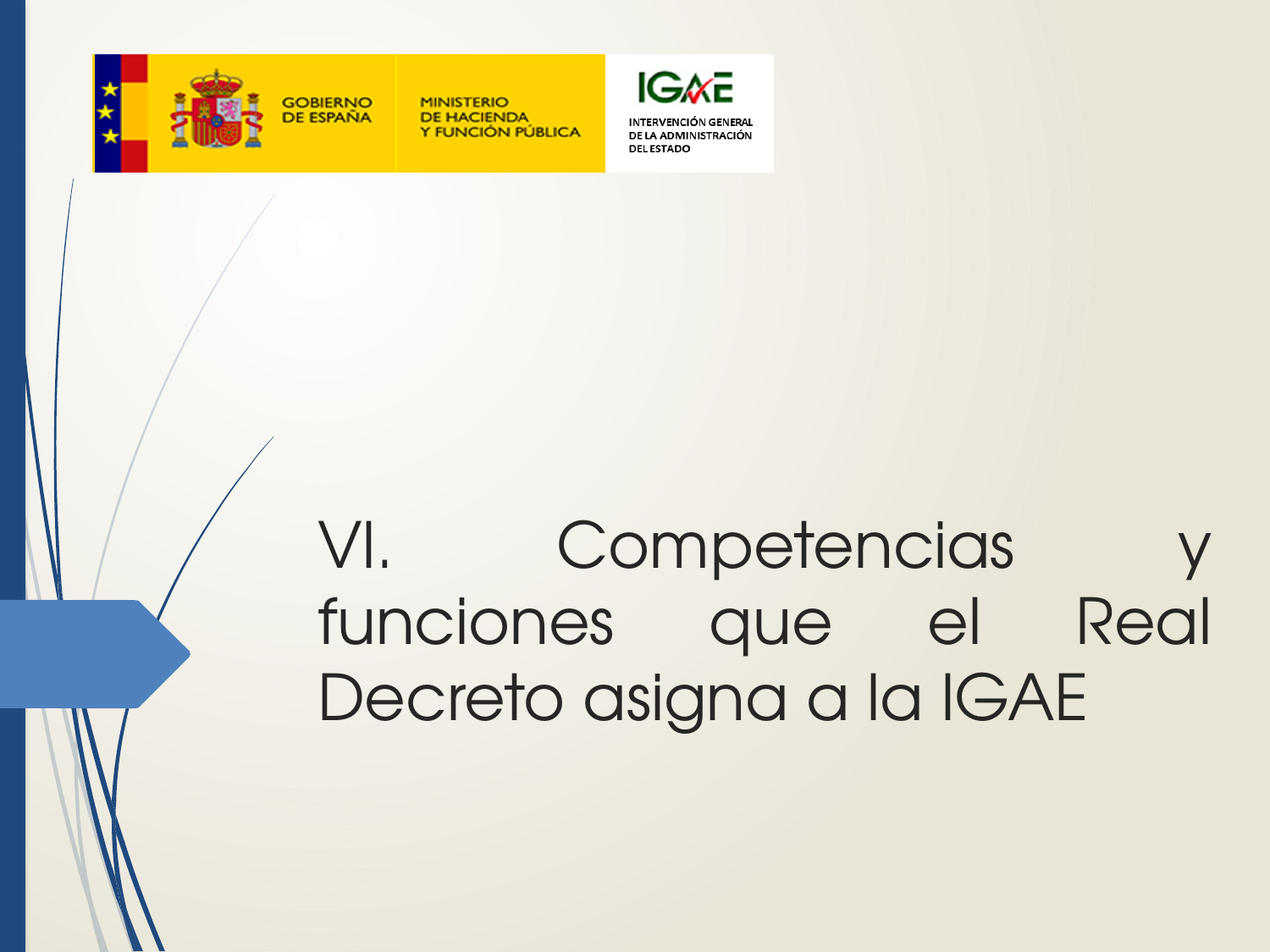

# VI. Competencias y funciones que el Real Decreto asigna a la IGAE